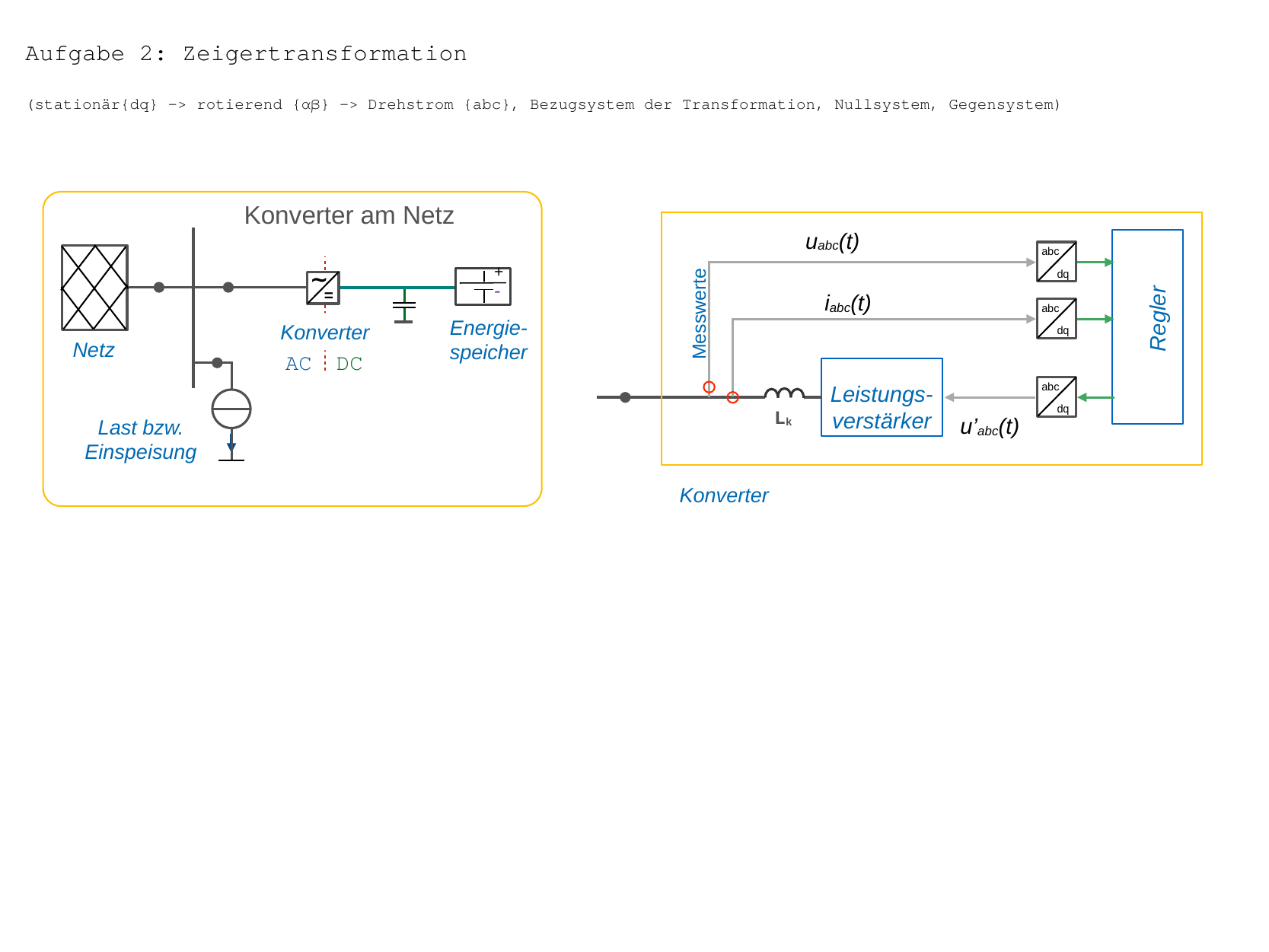

Aufgabe 2: Zeigertransformation

(stationär{dq} -> rotierend {αβ} -> Drehstrom {abc}, Bezugsystem der Transformation, Nullsystem, Gegensystem)

Konverter am Netz

uabc(t)

abc

dq

∼

=

+

-

Messwerte

iabc(t)

Regler

abc

dq

Energie-speicher
Konverter

Netz
AC
DC

Leistungs-verstärker

abc

dq

Lk
u’abc(t)

Last bzw. Einspeisung

Konverter